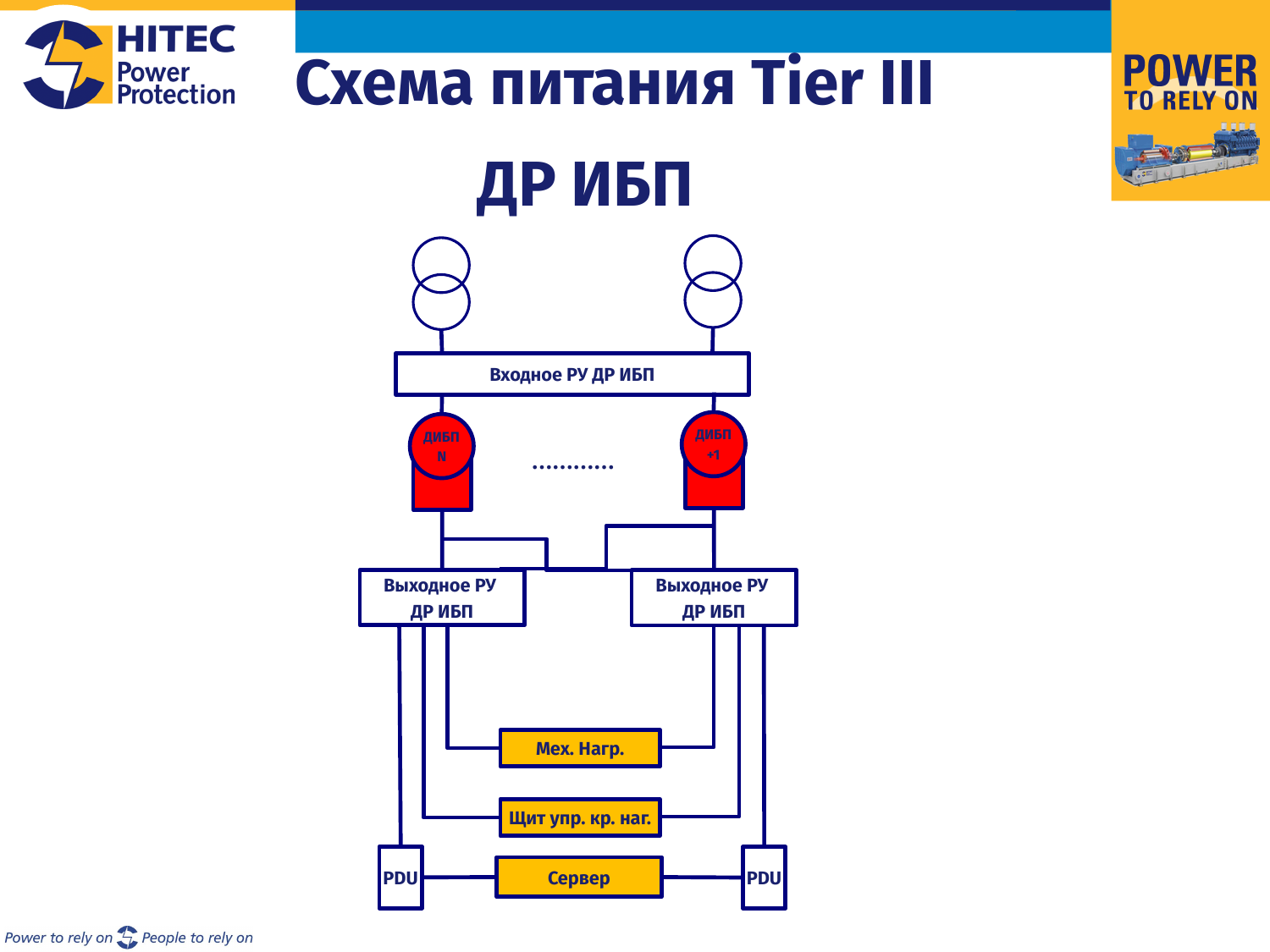

# Схема питания Tier III
ДР ИБП

Входное РУ ДР ИБП
ДИБП
+1
ДИБП
N

…………

Выходное РУ
ДР ИБП
Выходное РУ
ДР ИБП
Мех. Нагр.
Щит упр. кр. наг.
PDU
PDU
Сервер